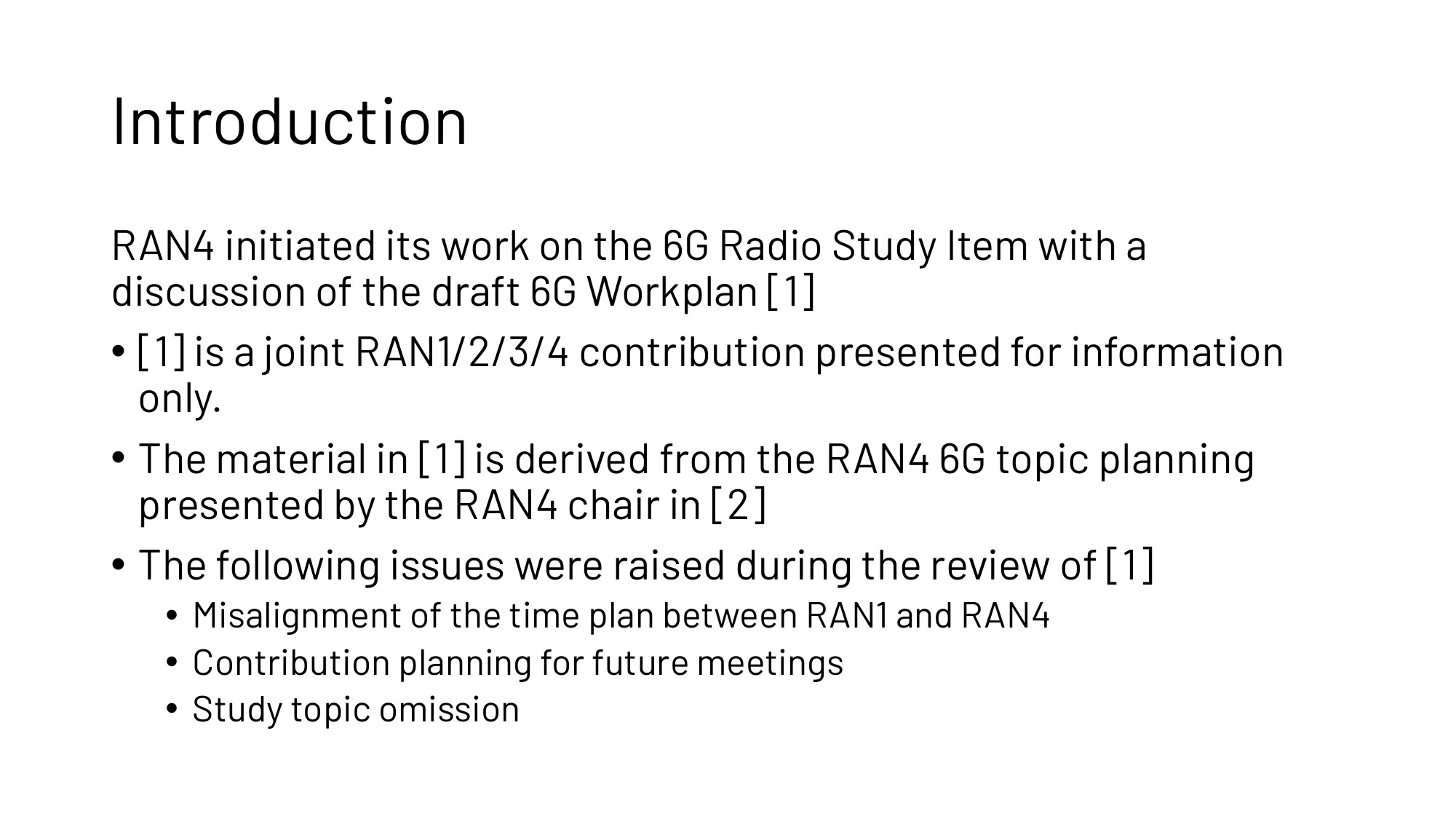

# Introduction
RAN4 initiated its work on the 6G Radio Study Item with a discussion of the draft 6G Workplan [1]
[1] is a joint RAN1/2/3/4 contribution presented for information only.
The material in [1] is derived from the RAN4 6G topic planning presented by the RAN4 chair in [2]
The following issues were raised during the review of [1]
Misalignment of the time plan between RAN1 and RAN4
Contribution planning for future meetings
Study topic omission